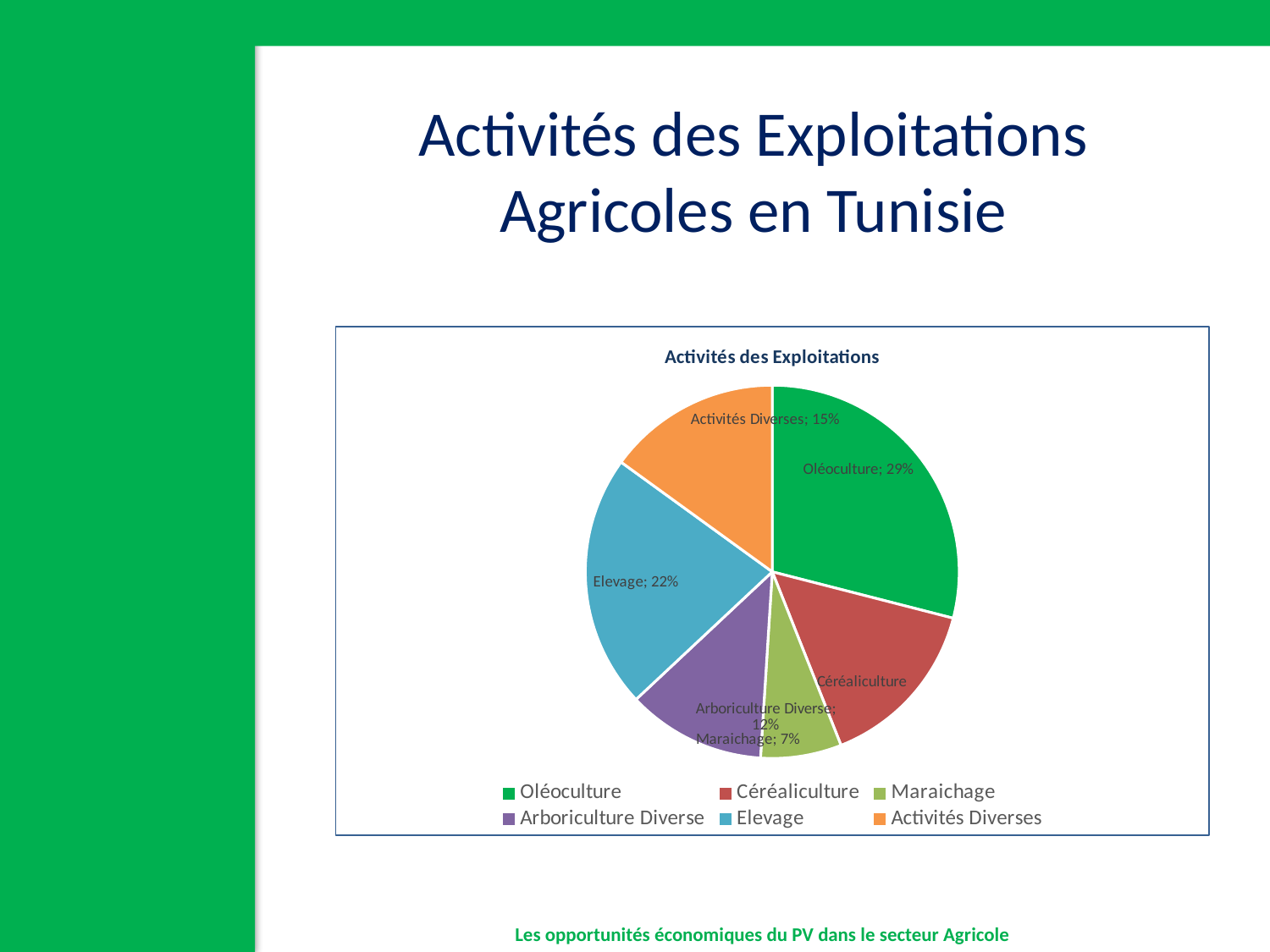

Activités des Exploitations Agricoles en Tunisie

### Chart:

| Category | Activités des Exploitations |
|---|---|
| Oléoculture | 0.2900000000000002 |
| Céréaliculture | 0.1500000000000001 |
| Maraichage | 0.07000000000000002 |
| Arboriculture Diverse | 0.12000000000000002 |
| Elevage | 0.22 |
| Activités Diverses | 0.1500000000000001 |